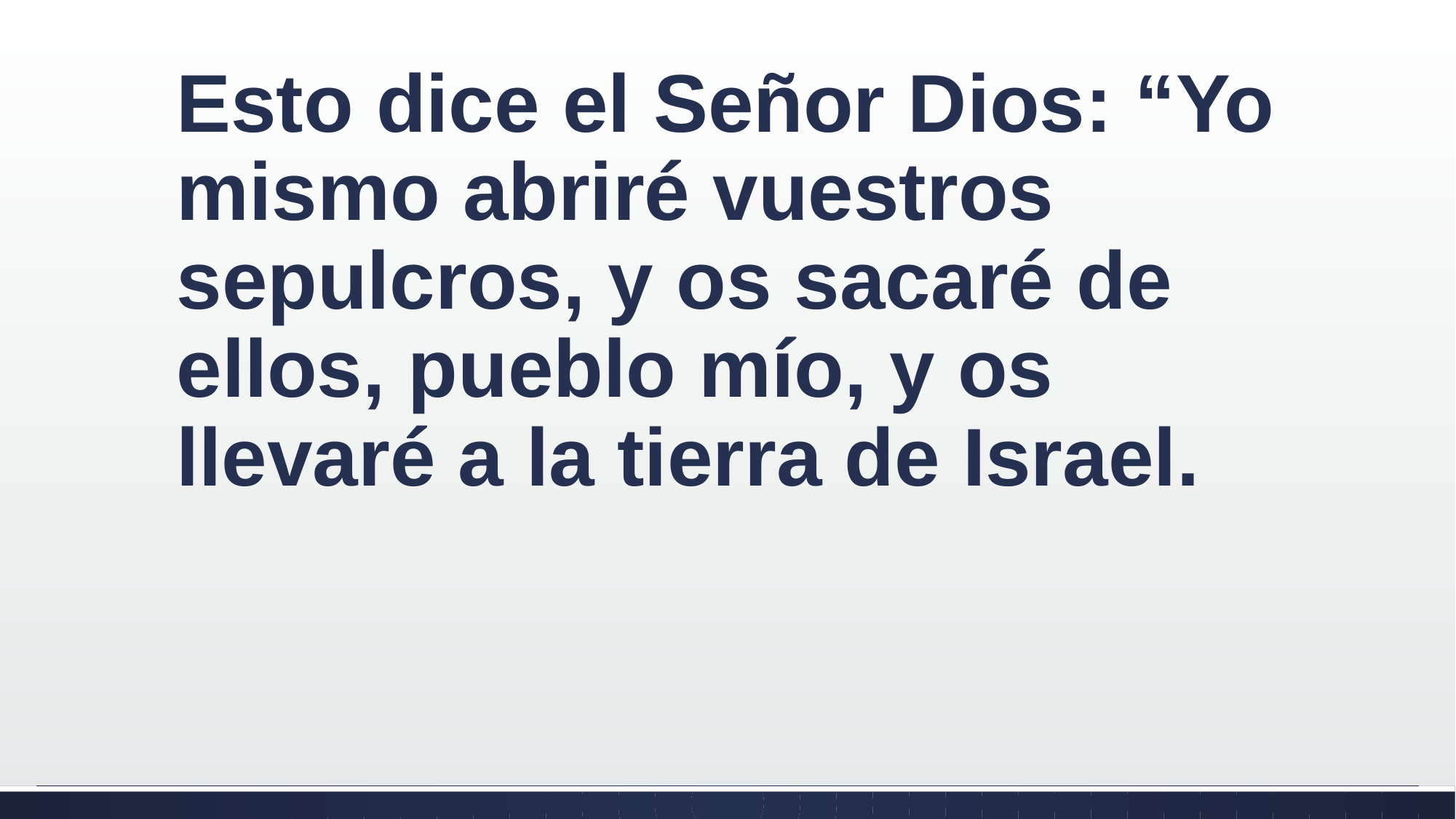

#
Esto dice el Señor Dios: “Yo mismo abriré vuestros sepulcros, y os sacaré de ellos, pueblo mío, y os llevaré a la tierra de Israel.